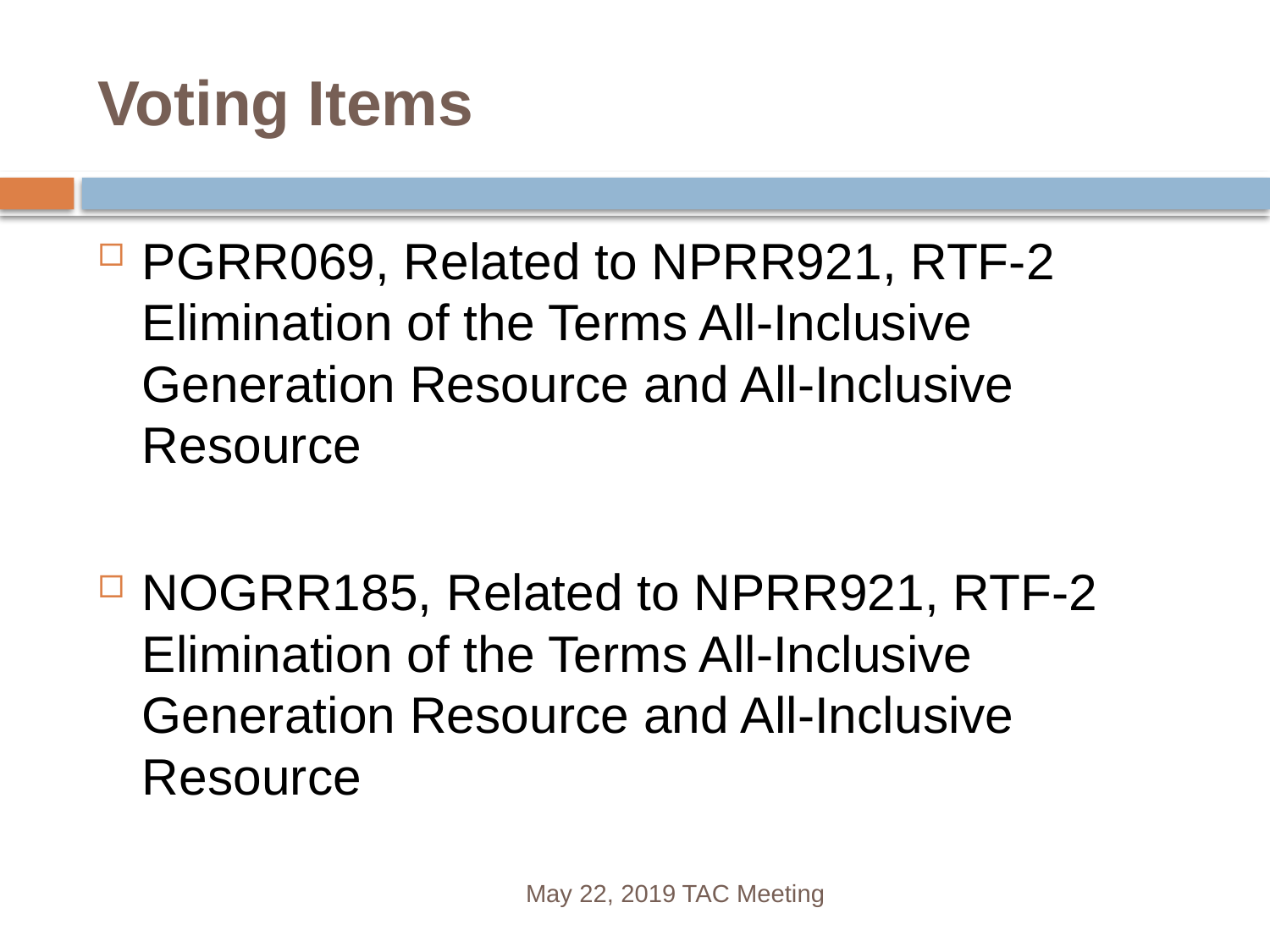

# Voting Items
PGRR069, Related to NPRR921, RTF-2 Elimination of the Terms All-Inclusive Generation Resource and All-Inclusive Resource

NOGRR185, Related to NPRR921, RTF-2 Elimination of the Terms All-Inclusive Generation Resource and All-Inclusive Resource
May 22, 2019 TAC Meeting